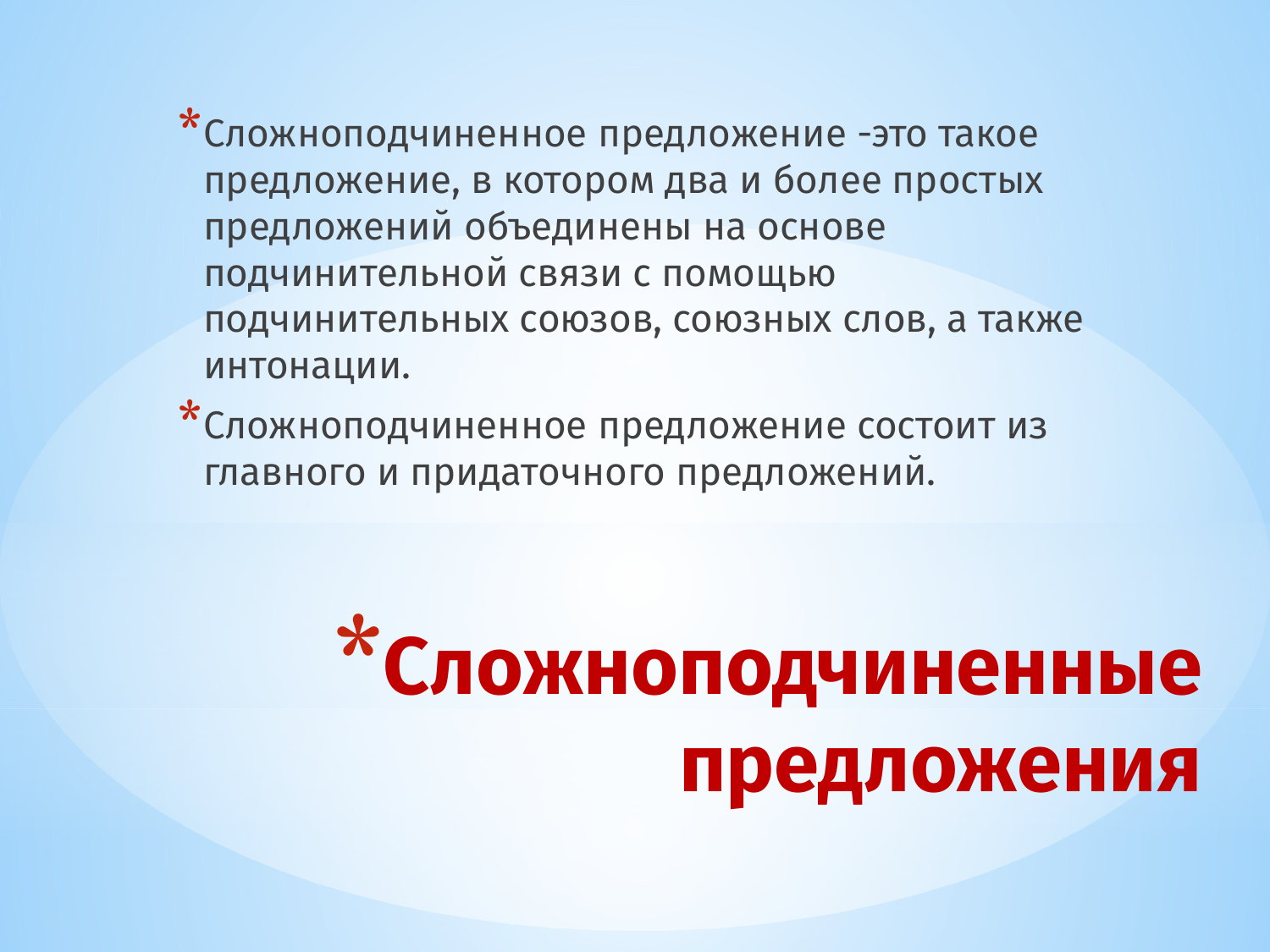

Сложноподчиненное предложение -это такое предложение, в котором два и более простых предложений объединены на основе подчинительной связи с помощью подчинительных союзов, союзных слов, а также интонации.
Сложноподчиненное предложение состоит из главного и придаточного предложений.
# Сложноподчиненные предложения